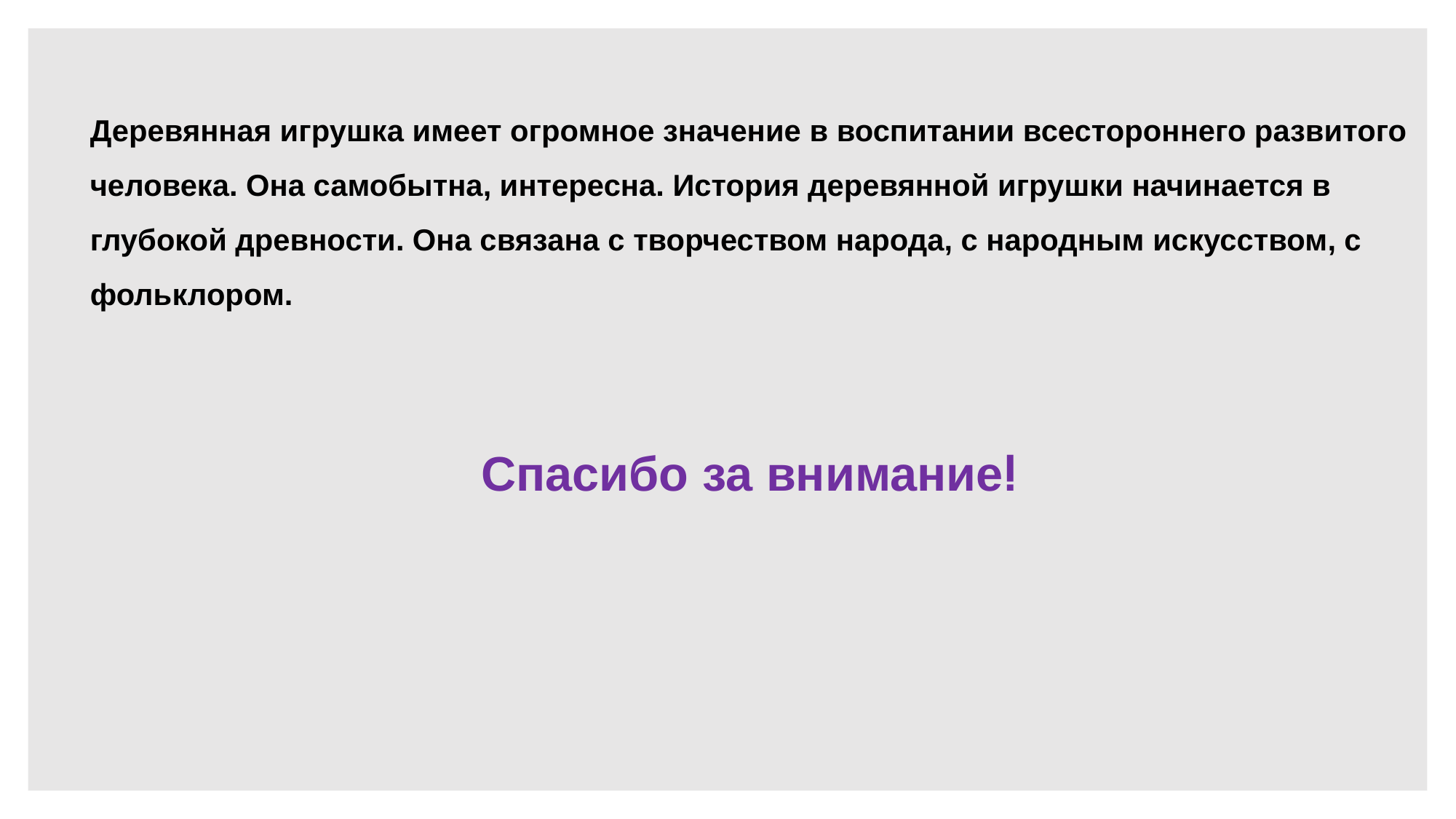

Деревянная игрушка имеет огромное значение в воспитании всестороннего развитого человека. Она самобытна, интересна. История деревянной игрушки начинается в глубокой древности. Она связана с творчеством народа, с народным искусством, с фольклором.

Спасибо за внимание!